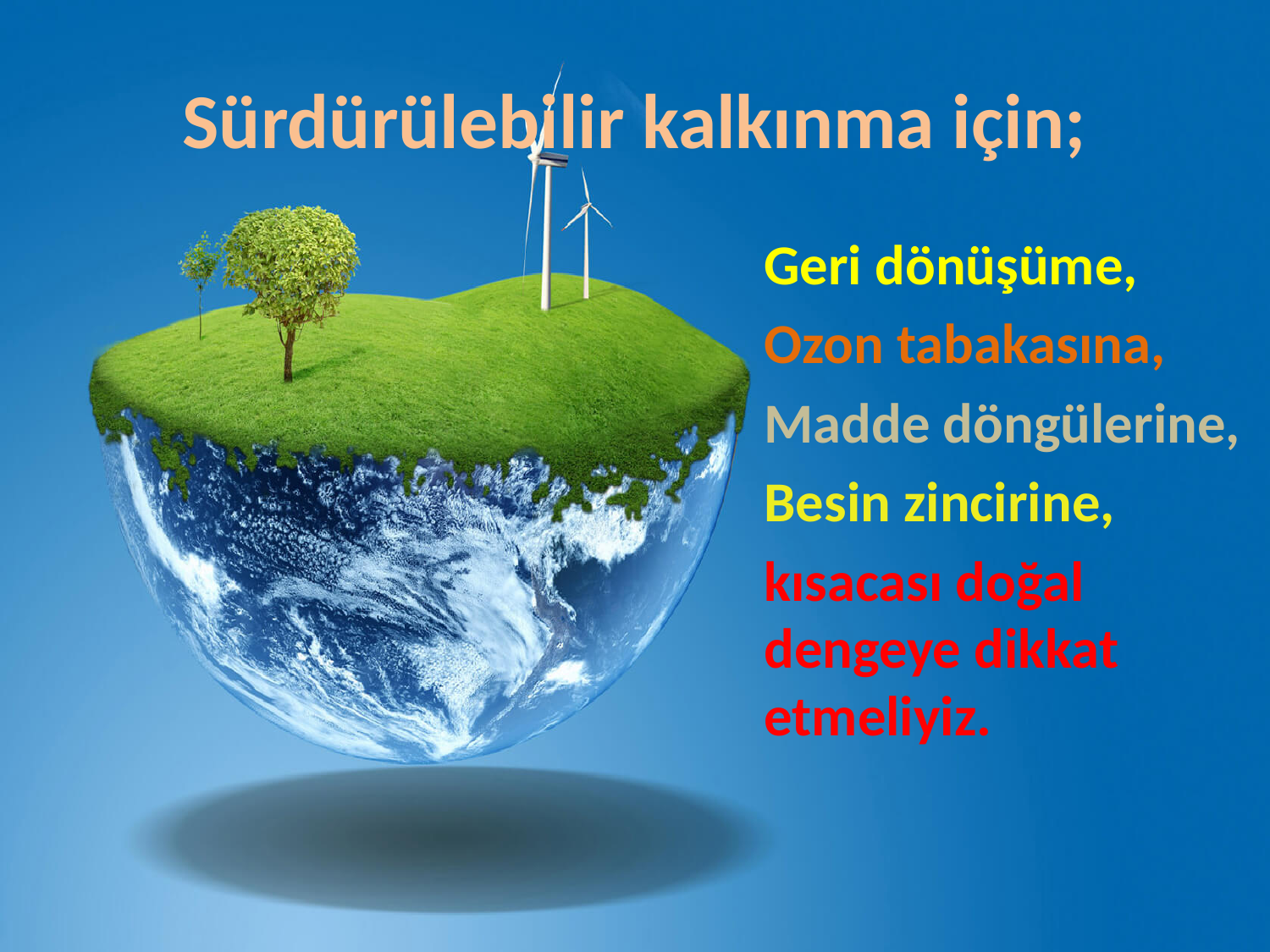

# Sürdürülebilir kalkınma için;
Geri dönüşüme,
Ozon tabakasına,
Madde döngülerine,
Besin zincirine,
kısacası doğal dengeye dikkat etmeliyiz.